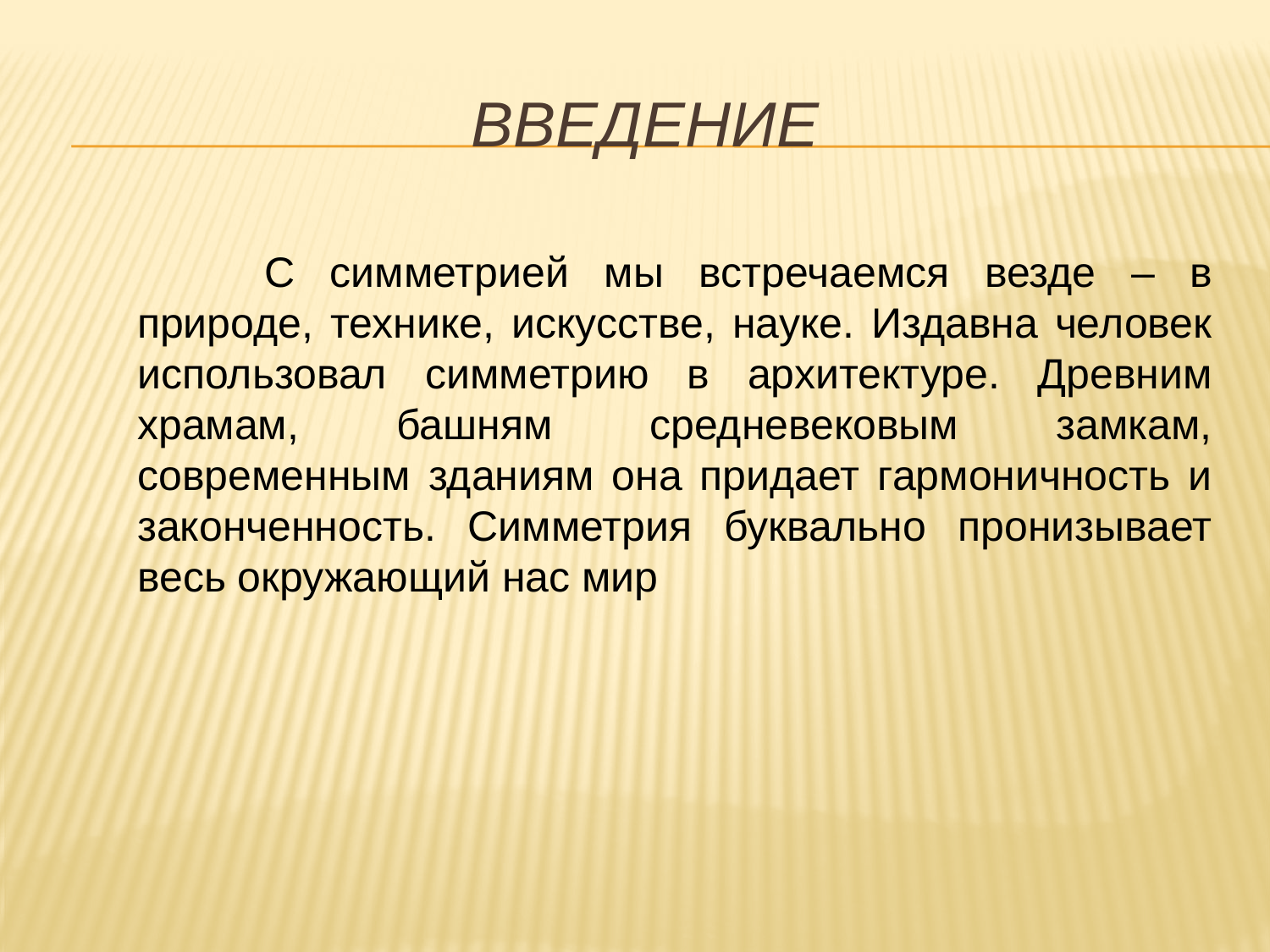

# Введение
	С симметрией мы встречаемся везде – в природе, технике, искусстве, науке. Издавна человек использовал симметрию в архитектуре. Древним храмам, башням средневековым замкам, современным зданиям она придает гармоничность и законченность. Симметрия буквально пронизывает весь окружающий нас мир